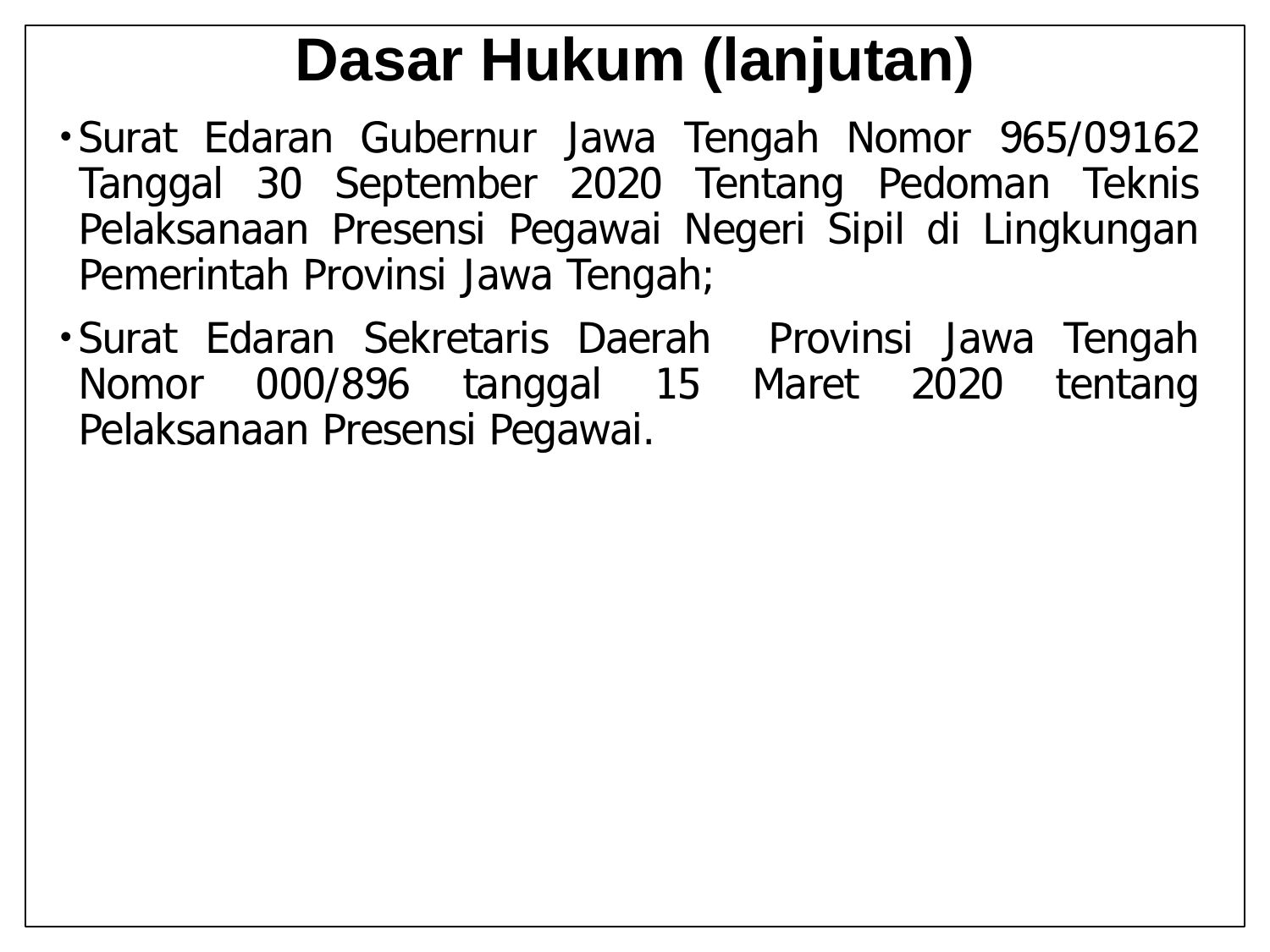

# Dasar Hukum (lanjutan)
Surat Edaran Gubernur Jawa Tengah Nomor 965/09162 Tanggal 30 September 2020 Tentang Pedoman Teknis Pelaksanaan Presensi Pegawai Negeri Sipil di Lingkungan Pemerintah Provinsi Jawa Tengah;
Surat Edaran Sekretaris Daerah  Provinsi Jawa Tengah Nomor 000/896 tanggal 15 Maret 2020 tentang Pelaksanaan Presensi Pegawai.